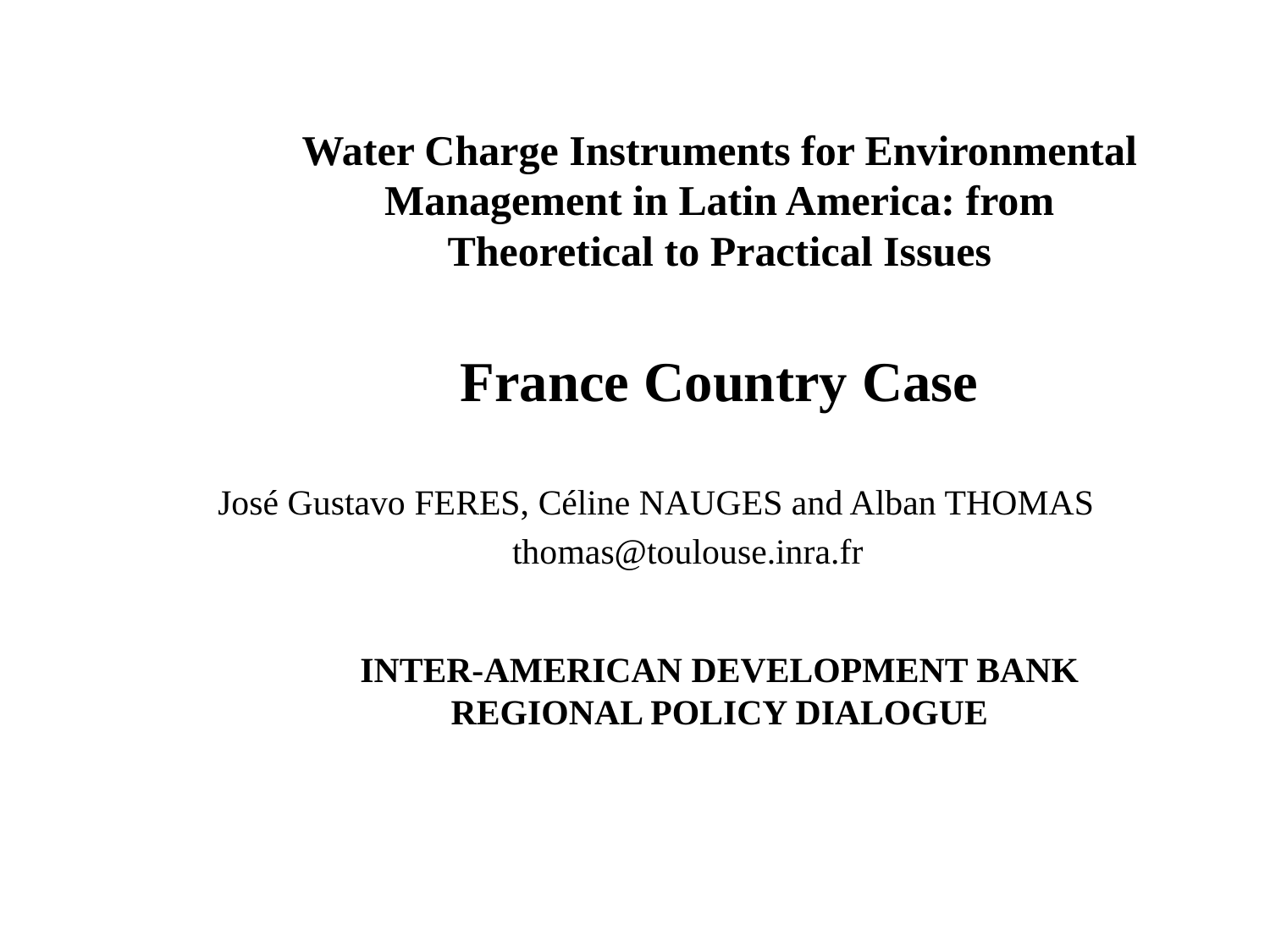

#
Water Charge Instruments for Environmental Management in Latin America: from Theoretical to Practical Issues

France Country Case

José Gustavo FERES, Céline NAUGES and Alban THOMAS
thomas@toulouse.inra.fr

INTER-AMERICAN DEVELOPMENT BANK REGIONAL POLICY DIALOGUE